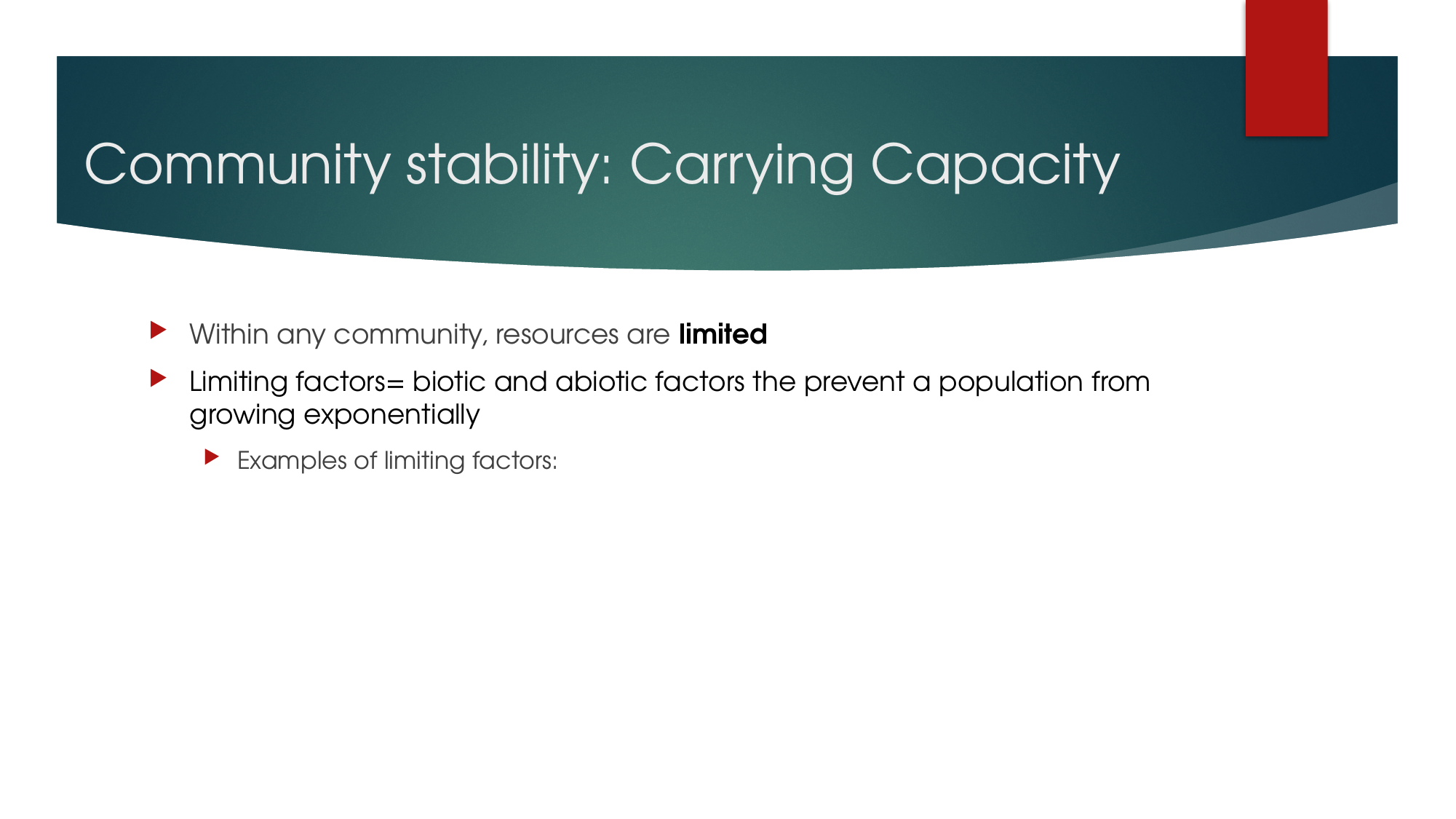

# Community stability: Carrying Capacity
Within any community, resources are limited
Limiting factors= biotic and abiotic factors the prevent a population from growing exponentially
Examples of limiting factors: